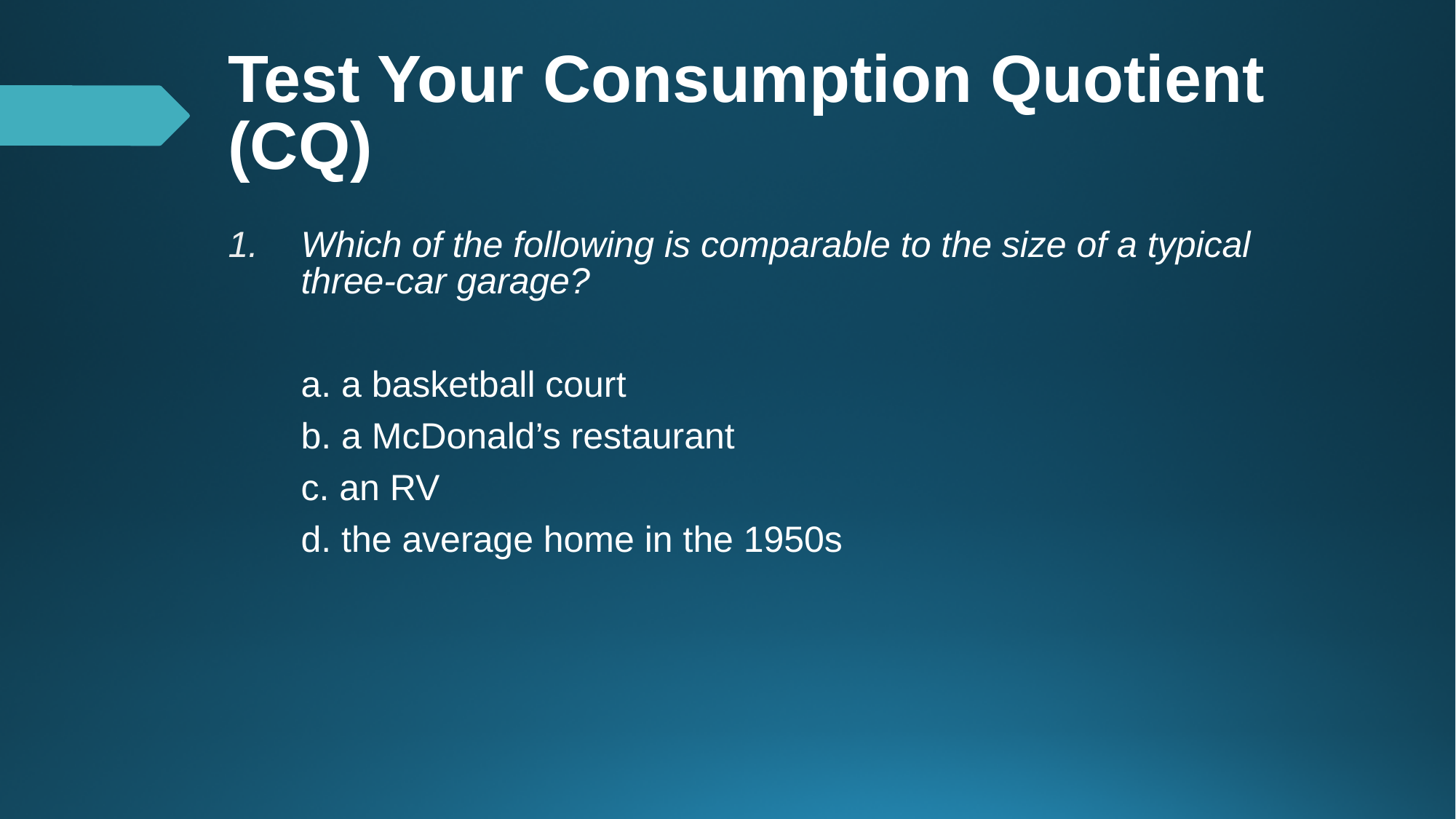

# Test Your Consumption Quotient (CQ)
Which of the following is comparable to the size of a typical three-car garage?

	a. a basketball court
	b. a McDonald’s restaurant
	c. an RV
	d. the average home in the 1950s